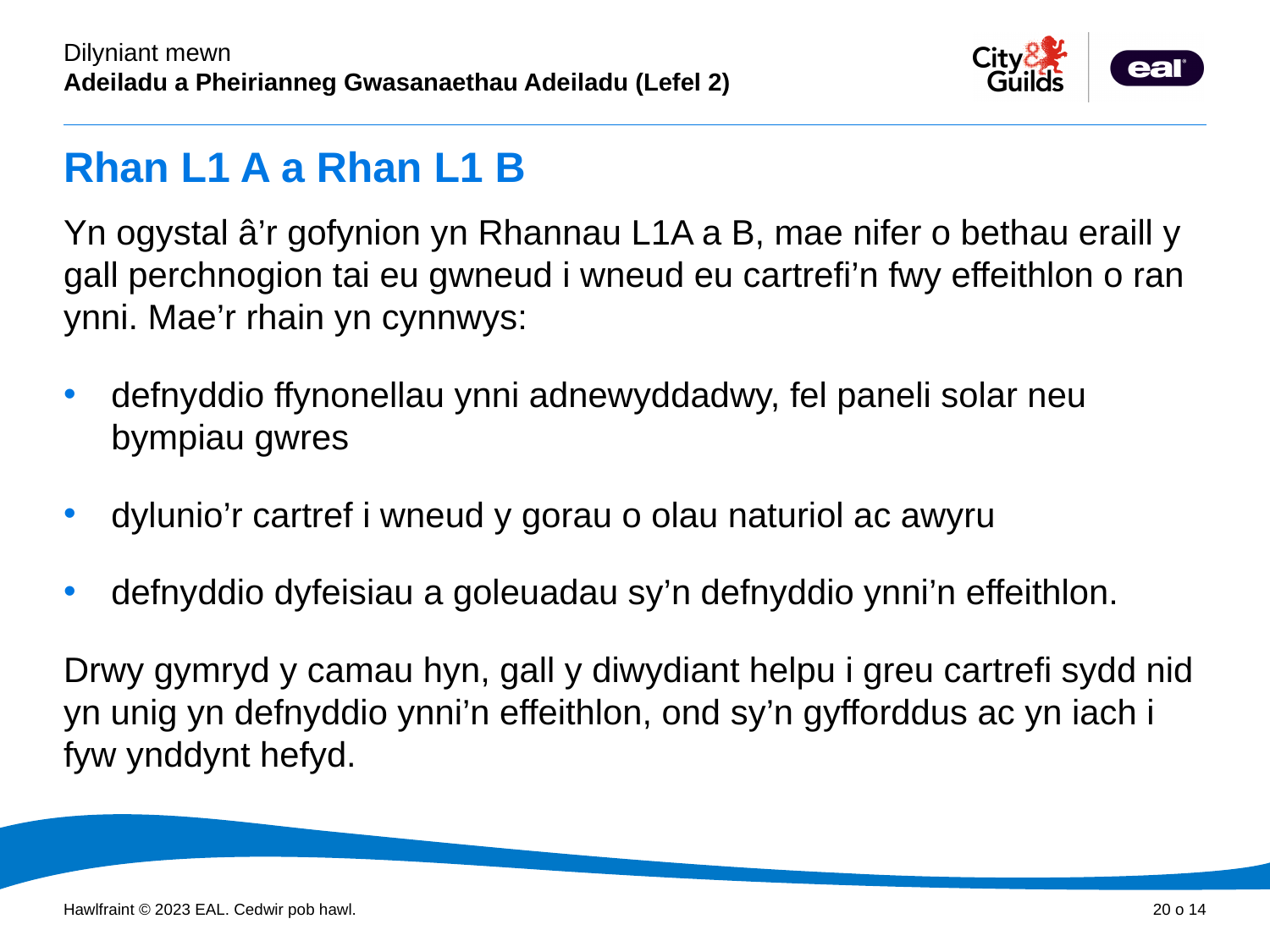

# Rhan L1 A a Rhan L1 B
Yn ogystal â’r gofynion yn Rhannau L1A a B, mae nifer o bethau eraill y gall perchnogion tai eu gwneud i wneud eu cartrefi’n fwy effeithlon o ran ynni. Mae’r rhain yn cynnwys:
defnyddio ffynonellau ynni adnewyddadwy, fel paneli solar neu bympiau gwres
dylunio’r cartref i wneud y gorau o olau naturiol ac awyru
defnyddio dyfeisiau a goleuadau sy’n defnyddio ynni’n effeithlon.
Drwy gymryd y camau hyn, gall y diwydiant helpu i greu cartrefi sydd nid yn unig yn defnyddio ynni’n effeithlon, ond sy’n gyfforddus ac yn iach i fyw ynddynt hefyd.